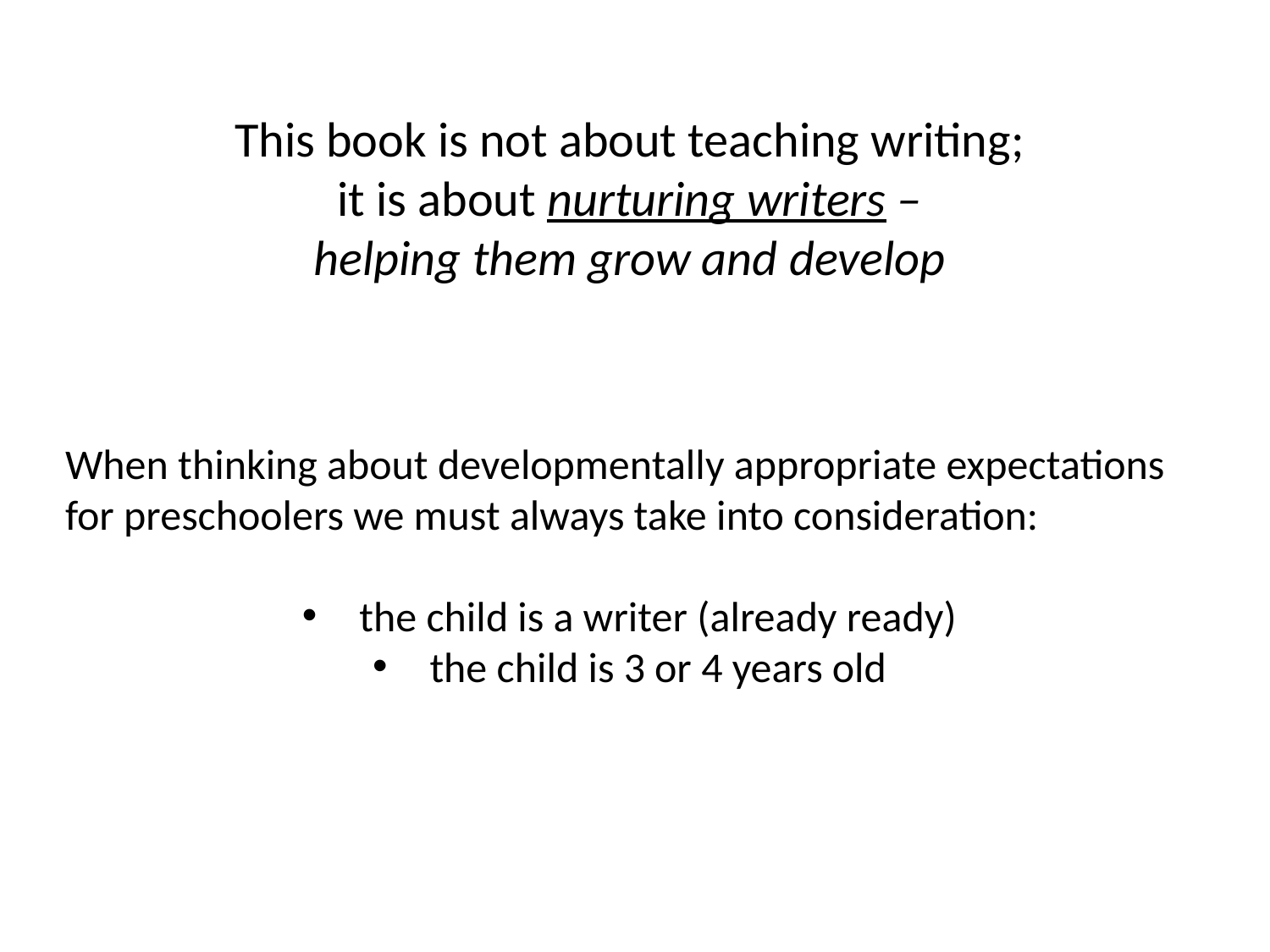

This book is not about teaching writing;
 it is about nurturing writers –
helping them grow and develop

When thinking about developmentally appropriate expectations for preschoolers we must always take into consideration:

 the child is a writer (already ready)
 the child is 3 or 4 years old